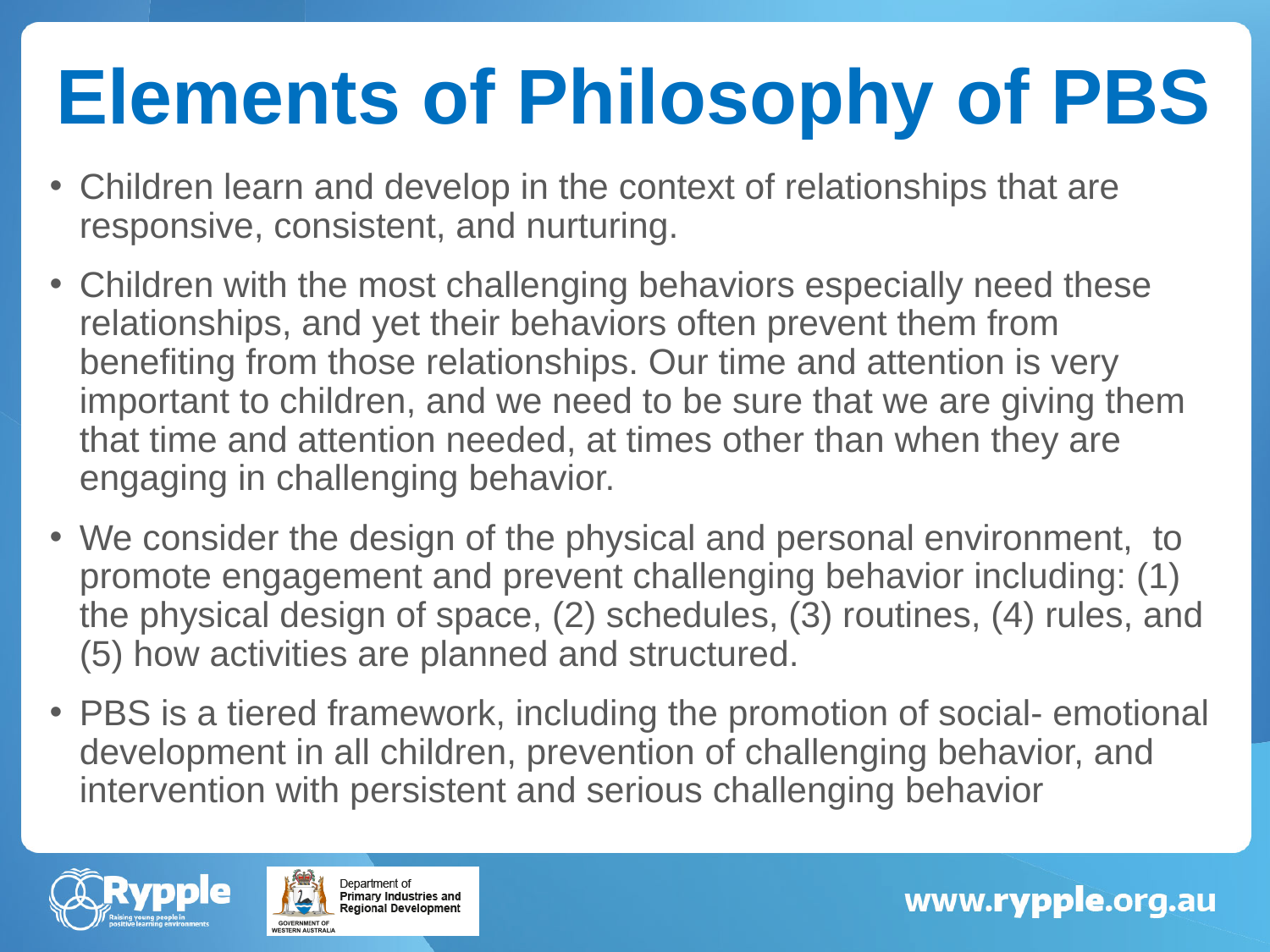

# Elements of Philosophy of PBS
Children learn and develop in the context of relationships that are responsive, consistent, and nurturing.
Children with the most challenging behaviors especially need these relationships, and yet their behaviors often prevent them from benefiting from those relationships. Our time and attention is very important to children, and we need to be sure that we are giving them that time and attention needed, at times other than when they are engaging in challenging behavior.
We consider the design of the physical and personal environment,  to promote engagement and prevent challenging behavior including: (1) the physical design of space, (2) schedules, (3) routines, (4) rules, and (5) how activities are planned and structured.
PBS is a tiered framework, including the promotion of social- emotional development in all children, prevention of challenging behavior, and intervention with persistent and serious challenging behavior